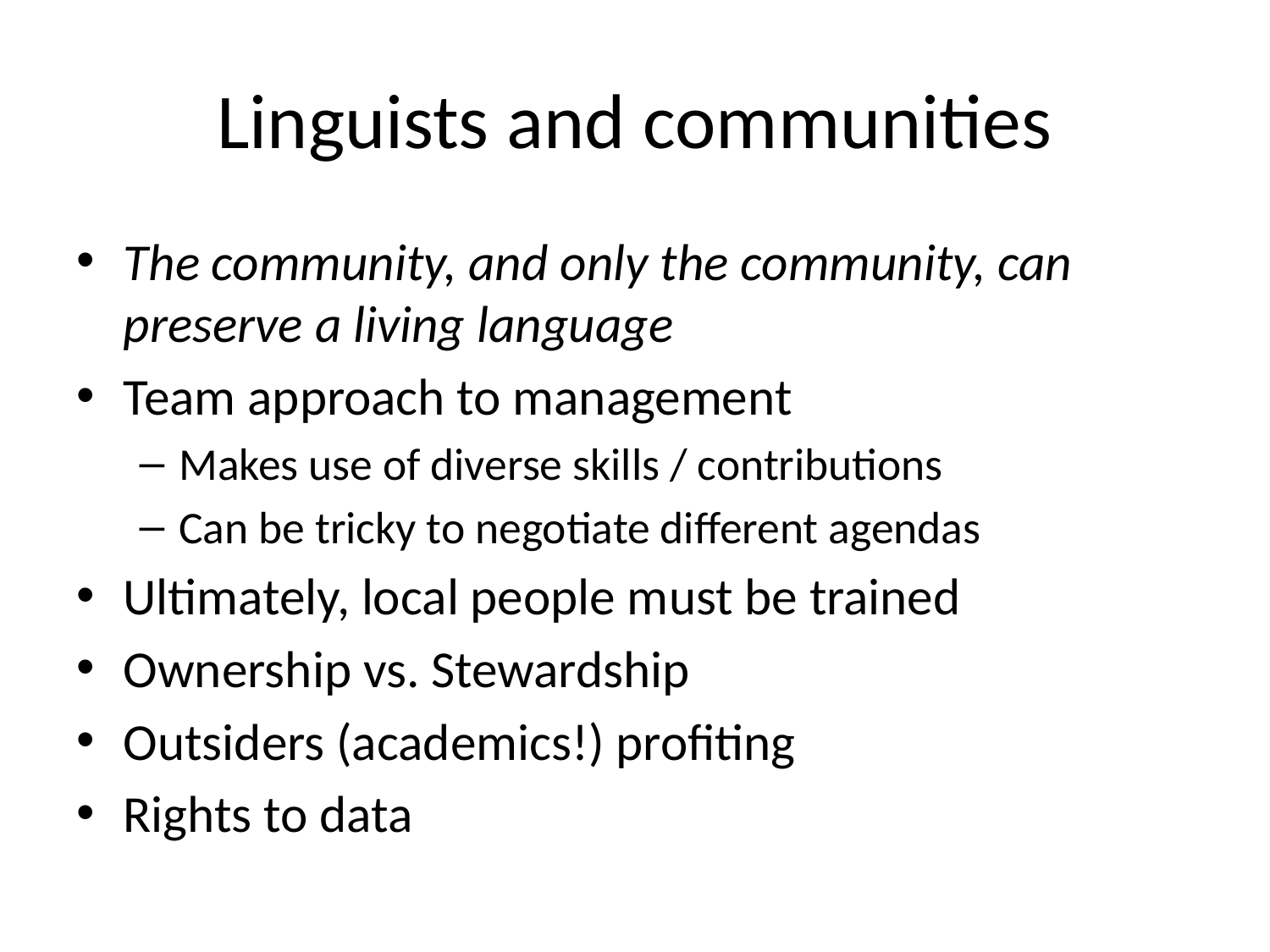

# Linguists and communities
The community, and only the community, can preserve a living language
Team approach to management
Makes use of diverse skills / contributions
Can be tricky to negotiate different agendas
Ultimately, local people must be trained
Ownership vs. Stewardship
Outsiders (academics!) profiting
Rights to data